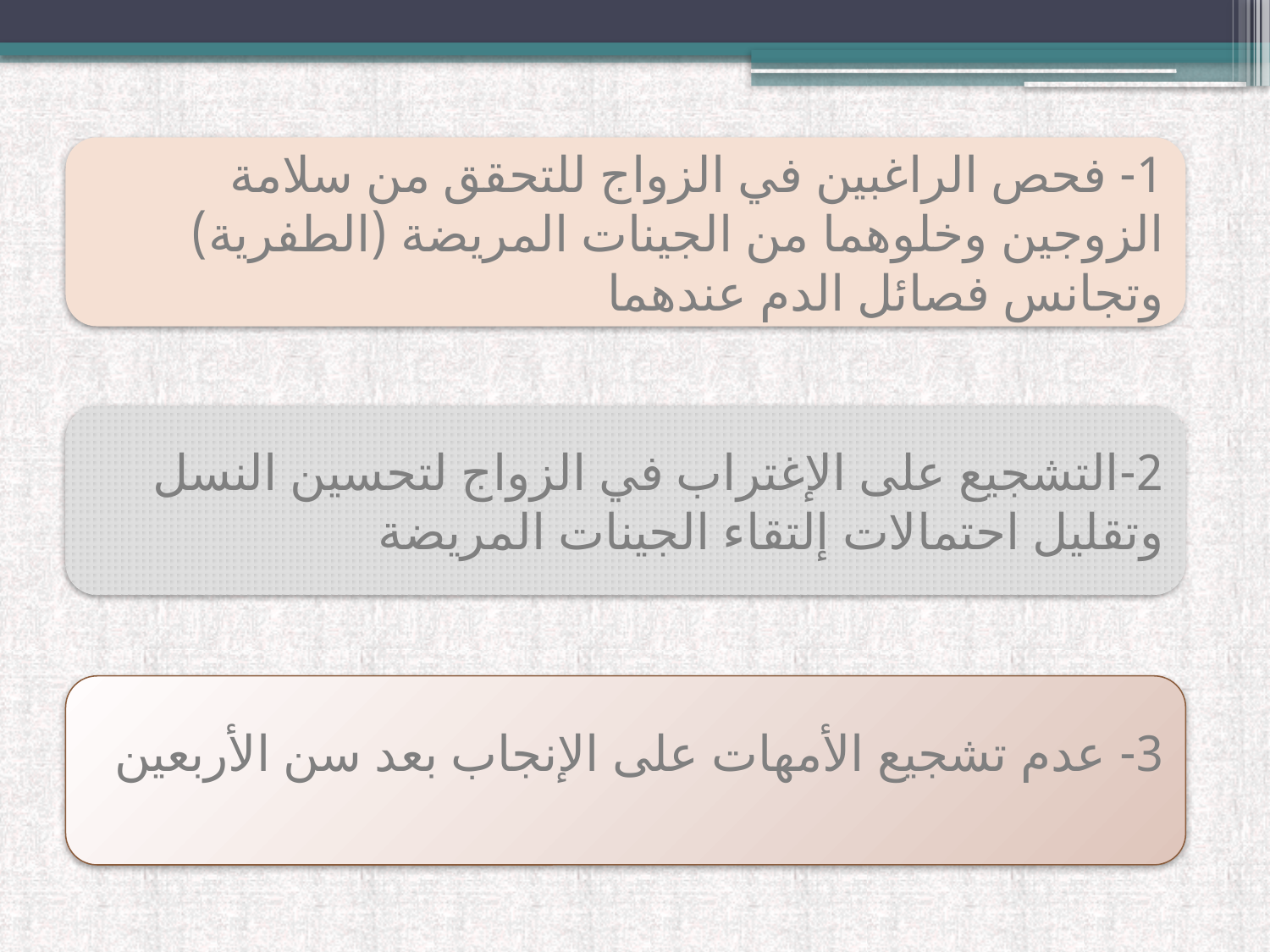

1- فحص الراغبين في الزواج للتحقق من سلامة الزوجين وخلوهما من الجينات المريضة (الطفرية) وتجانس فصائل الدم عندهما
2-التشجيع على الإغتراب في الزواج لتحسين النسل وتقليل احتمالات إلتقاء الجينات المريضة
3- عدم تشجيع الأمهات على الإنجاب بعد سن الأربعين